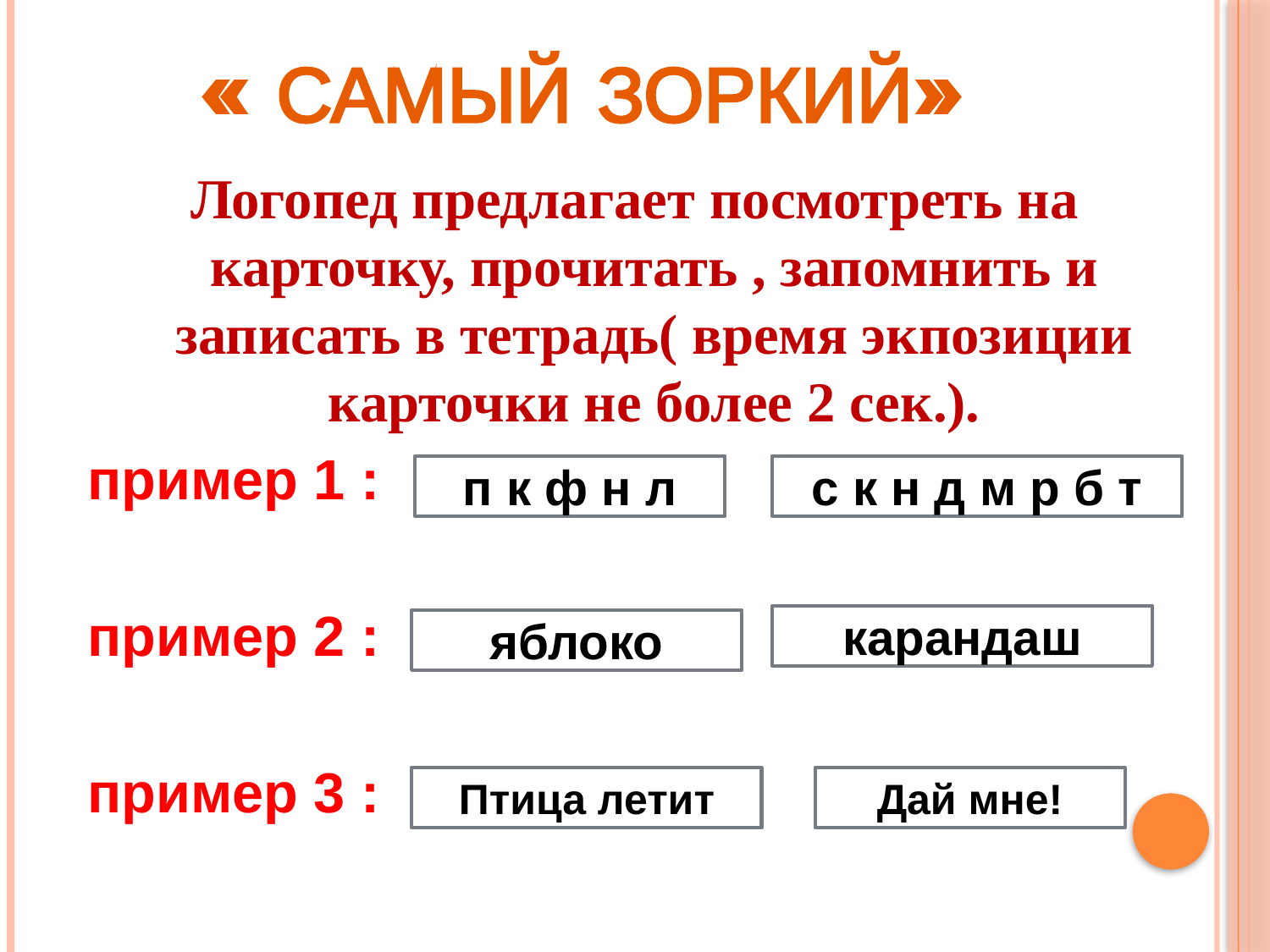

# « Самый зоркий»
Логопед предлагает посмотреть на карточку, прочитать , запомнить и записать в тетрадь( время экпозиции карточки не более 2 сек.).
пример 1 :

пример 2 :

пример 3 :

п к ф н л
с к н д м р б т
карандаш
яблоко
Птица летит
Дай мне!